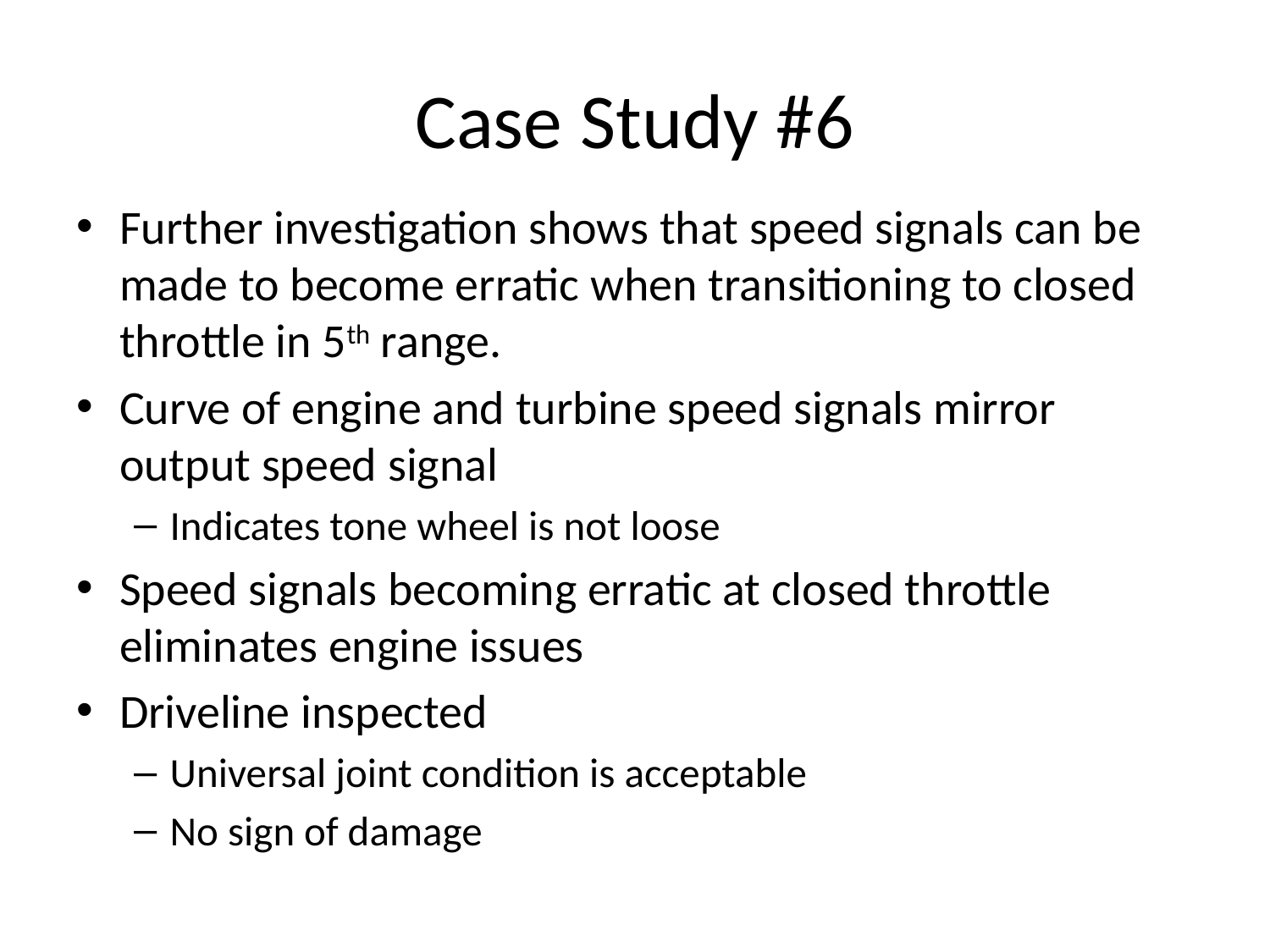

# Case Study #6
Further investigation shows that speed signals can be made to become erratic when transitioning to closed throttle in 5th range.
Curve of engine and turbine speed signals mirror output speed signal
Indicates tone wheel is not loose
Speed signals becoming erratic at closed throttle eliminates engine issues
Driveline inspected
Universal joint condition is acceptable
No sign of damage